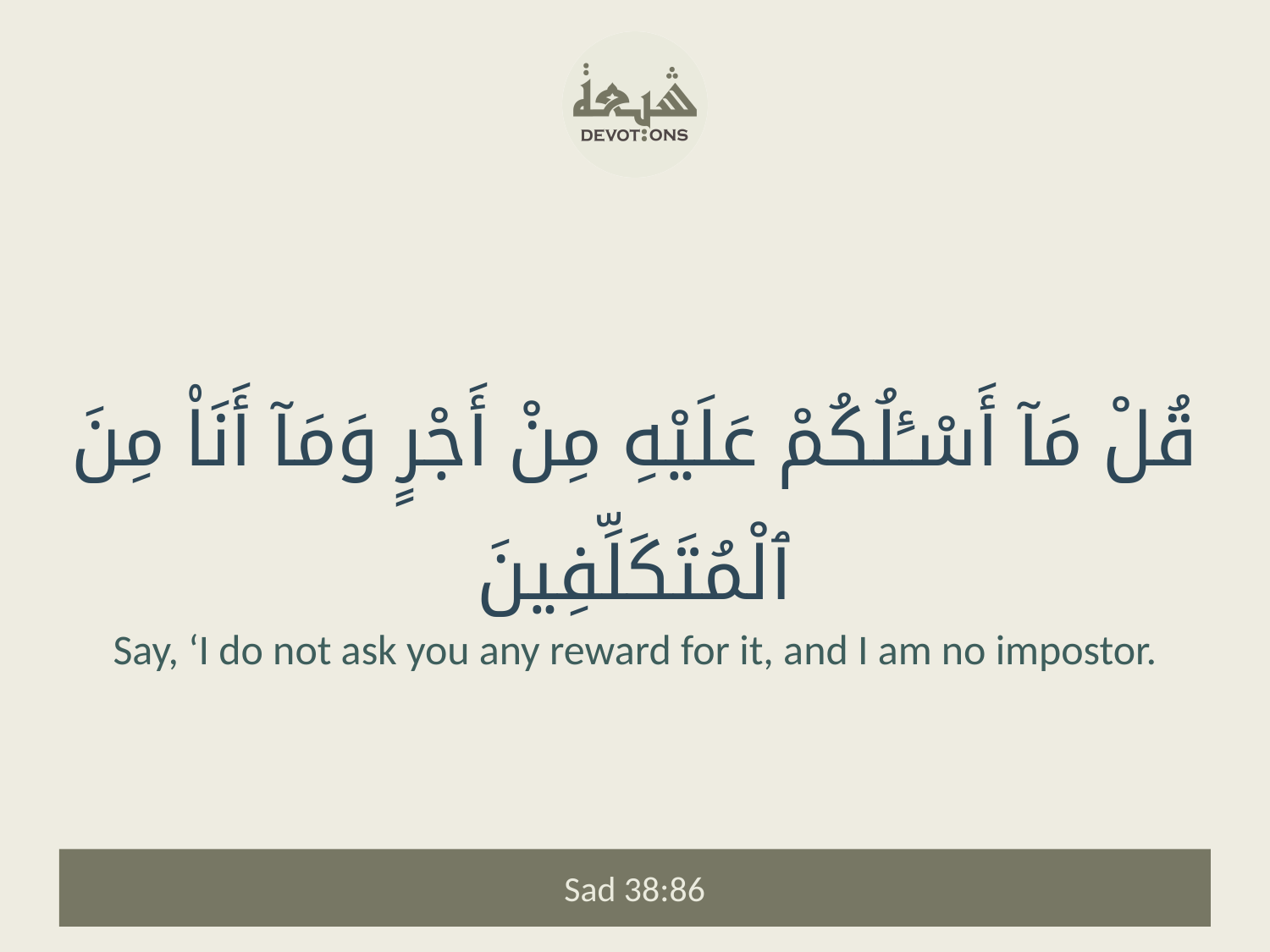

قُلْ مَآ أَسْـَٔلُكُمْ عَلَيْهِ مِنْ أَجْرٍ وَمَآ أَنَا۠ مِنَ ٱلْمُتَكَلِّفِينَ
Say, ‘I do not ask you any reward for it, and I am no impostor.
Sad 38:86